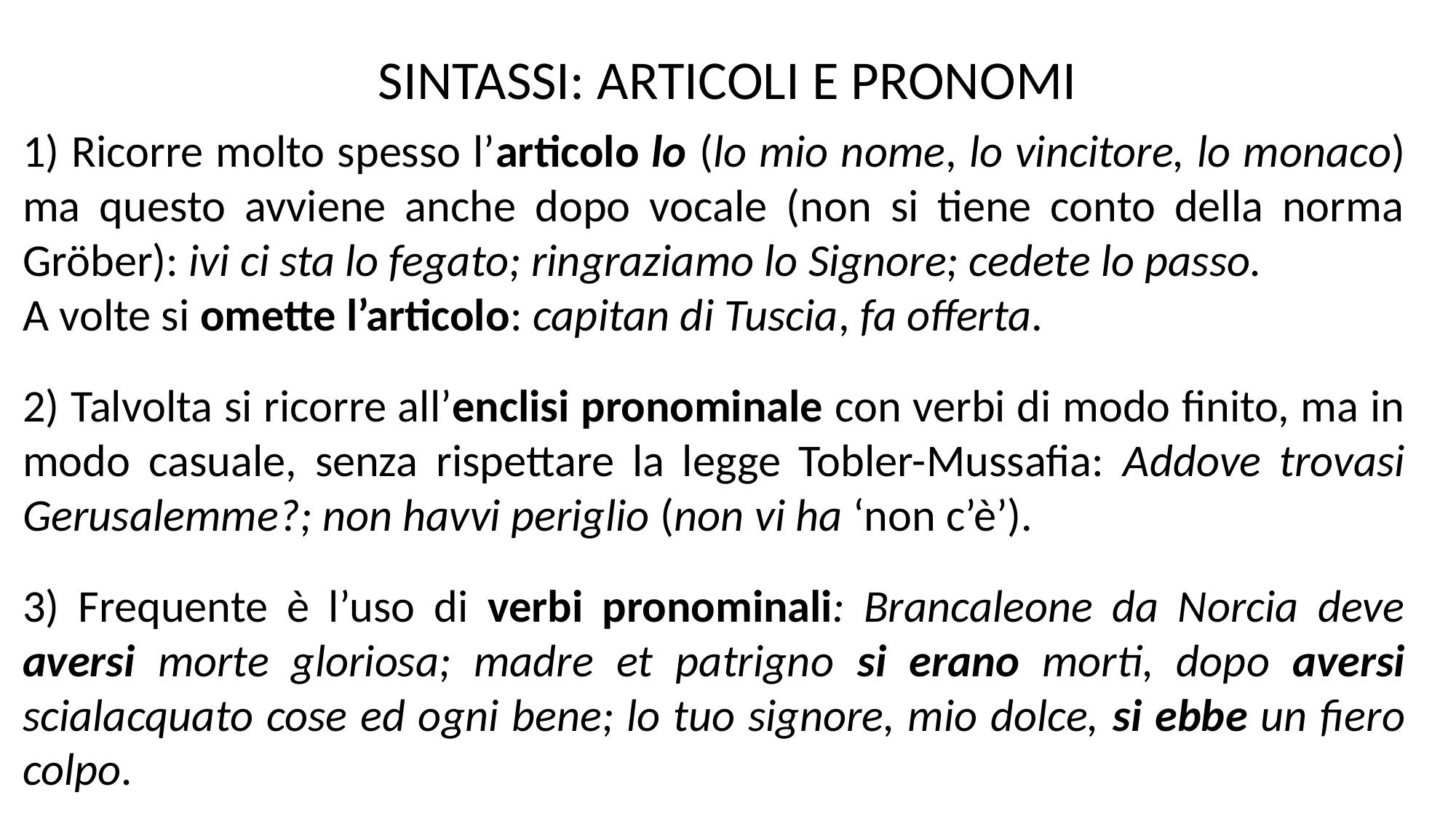

SINTASSI: ARTICOLI E PRONOMI
1) Ricorre molto spesso l’articolo lo (lo mio nome, lo vincitore, lo monaco) ma questo avviene anche dopo vocale (non si tiene conto della norma Gröber): ivi ci sta lo fegato; ringraziamo lo Signore; cedete lo passo.
A volte si omette l’articolo: capitan di Tuscia, fa offerta.

2) Talvolta si ricorre all’enclisi pronominale con verbi di modo finito, ma in modo casuale, senza rispettare la legge Tobler-Mussafia: Addove trovasi Gerusalemme?; non havvi periglio (non vi ha ‘non c’è’).

3) Frequente è l’uso di verbi pronominali: Brancaleone da Norcia deve aversi morte gloriosa; madre et patrigno si erano morti, dopo aversi scialacquato cose ed ogni bene; lo tuo signore, mio dolce, si ebbe un fiero colpo.